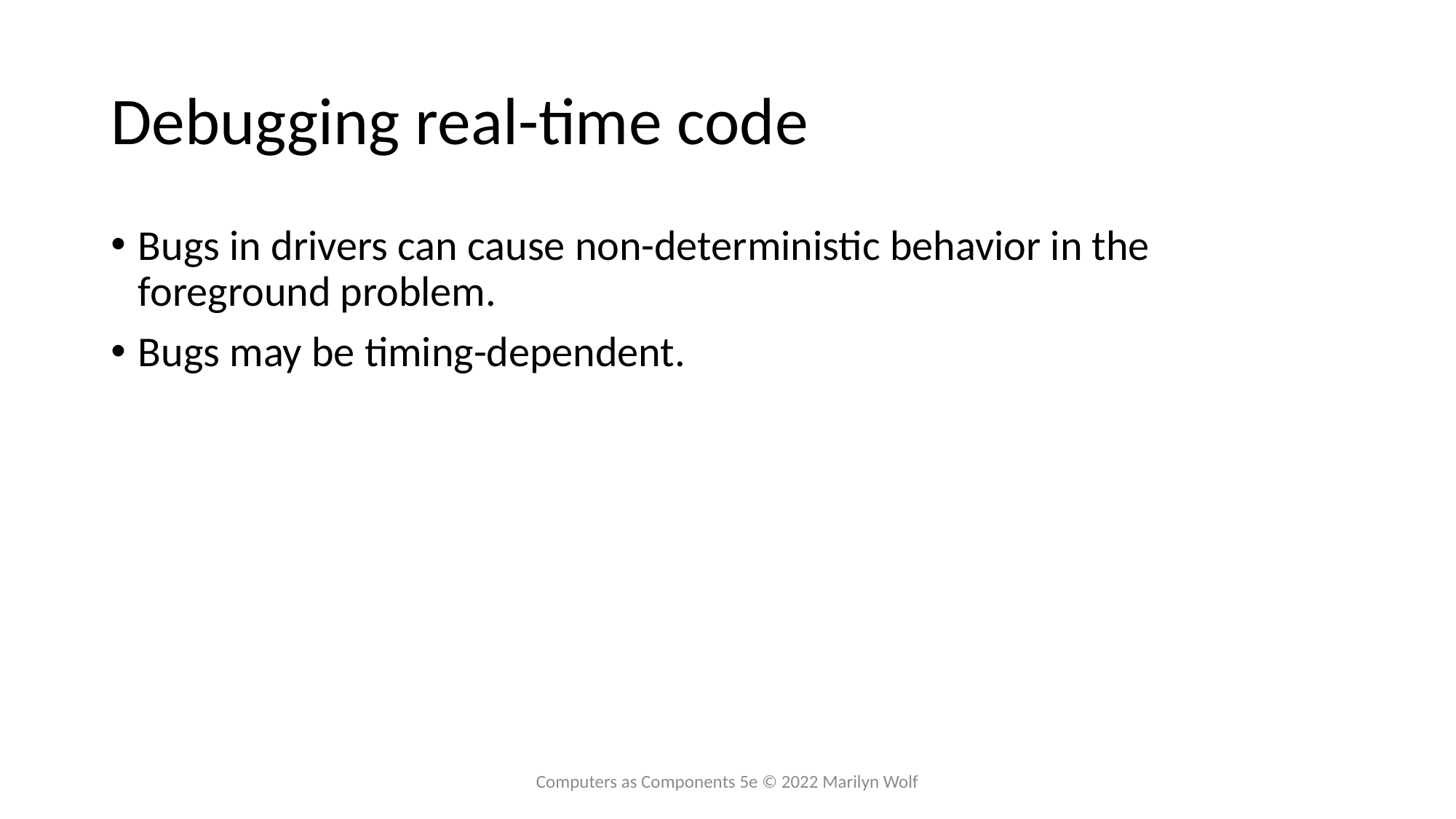

# Debugging real-time code
Bugs in drivers can cause non-deterministic behavior in the foreground problem.
Bugs may be timing-dependent.
Computers as Components 5e © 2022 Marilyn Wolf